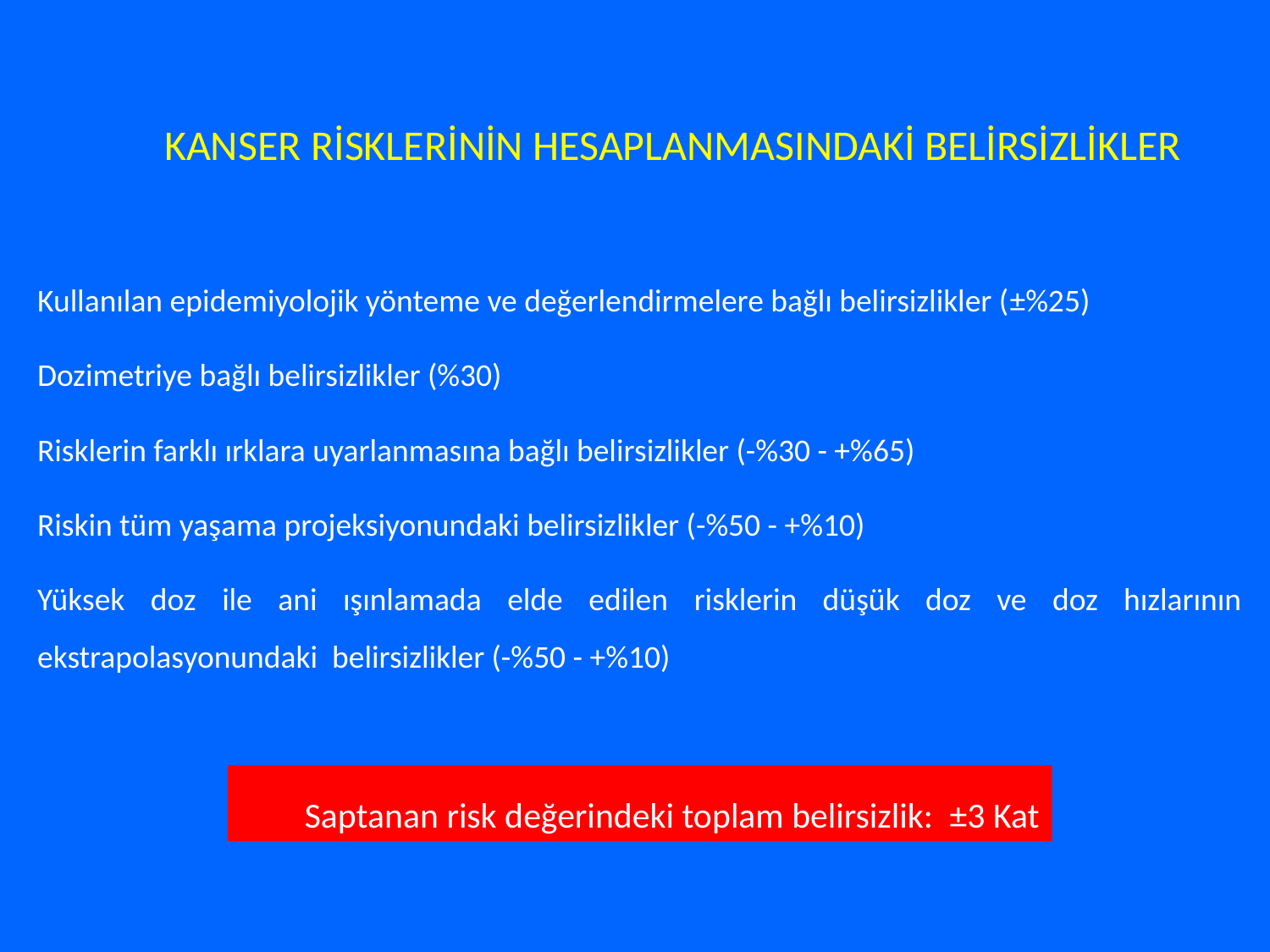

KANSER RİSKLERİNİN HESAPLANMASINDAKİ BELİRSİZLİKLER

Kullanılan epidemiyolojik yönteme ve değerlendirmelere bağlı belirsizlikler (±%25)
Dozimetriye bağlı belirsizlikler (%30)
Risklerin farklı ırklara uyarlanmasına bağlı belirsizlikler (-%30 - +%65)
Riskin tüm yaşama projeksiyonundaki belirsizlikler (-%50 - +%10)
Yüksek doz ile ani ışınlamada elde edilen risklerin düşük doz ve doz hızlarının ekstrapolasyonundaki  belirsizlikler (-%50 - +%10)

        Saptanan risk değerindeki toplam belirsizlik:  ±3 Kat